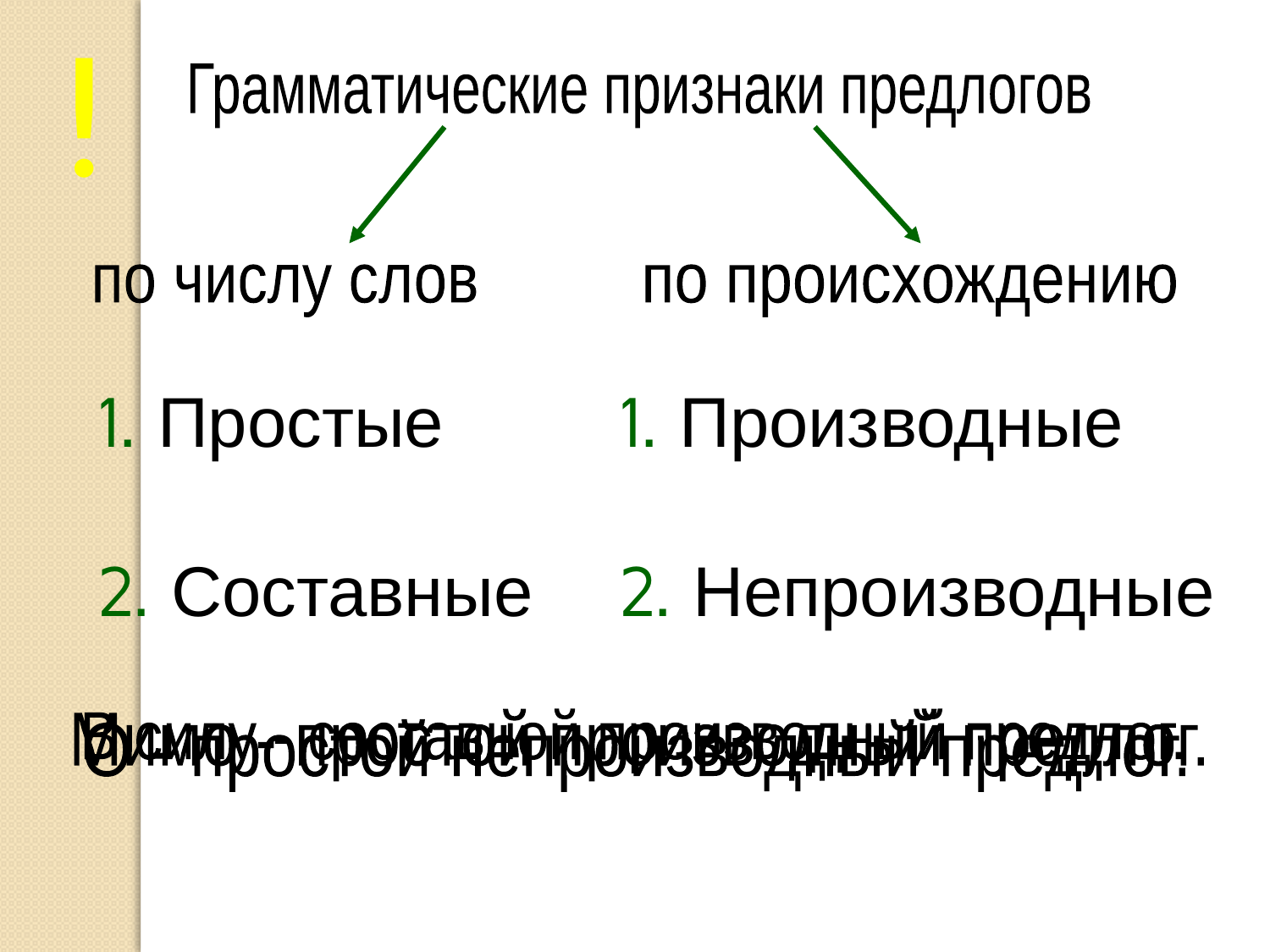

!
Грамматические признаки предлогов

по числу слов
по происхождению
1. Простые

2. Составные
1. Производные

2. Непроизводные
Мимо - простой производный предлог.
В силу - составной производный предлог.
О - простой непроизводный предлог.